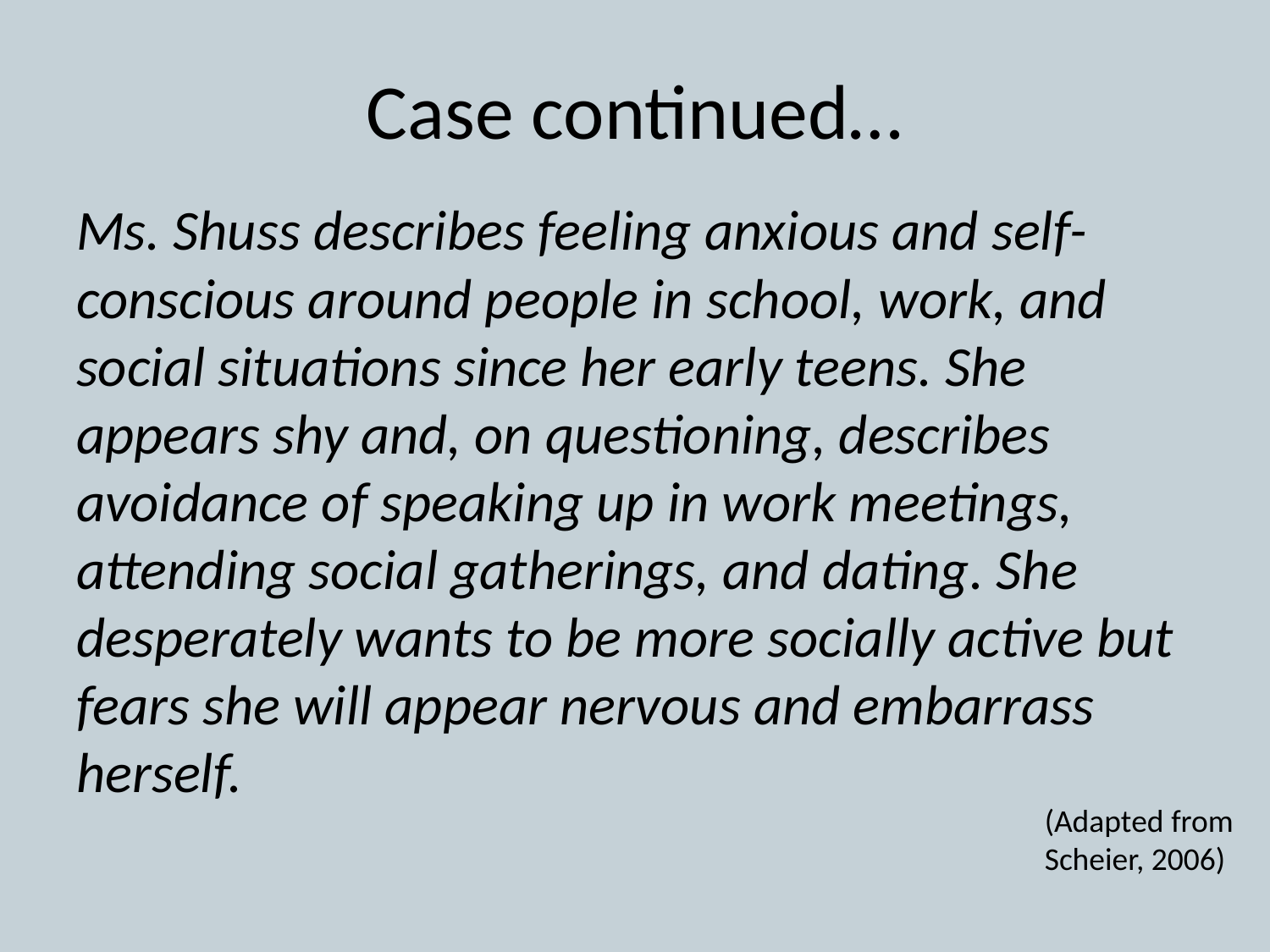

# Case continued…
Ms. Shuss describes feeling anxious and self-conscious around people in school, work, and social situations since her early teens. She appears shy and, on questioning, describes avoidance of speaking up in work meetings, attending social gatherings, and dating. She desperately wants to be more socially active but fears she will appear nervous and embarrass herself.
(Adapted from Scheier, 2006)